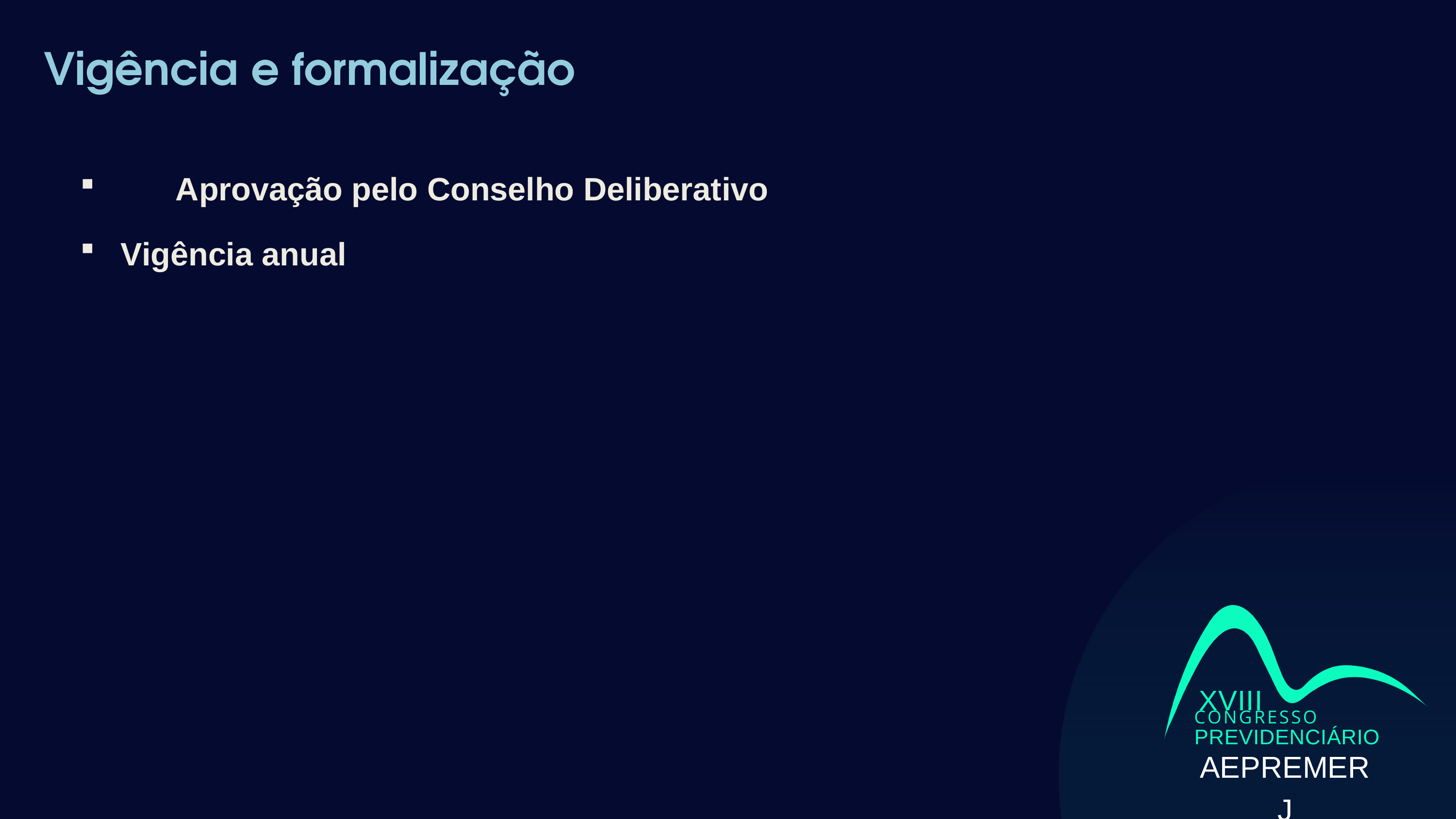

# Vigência e formalização
	Aprovação pelo Conselho Deliberativo
  Vigência anual

XVIII
CONGRESSO
PREVIDENCIÁRIO
AEPREMERJ